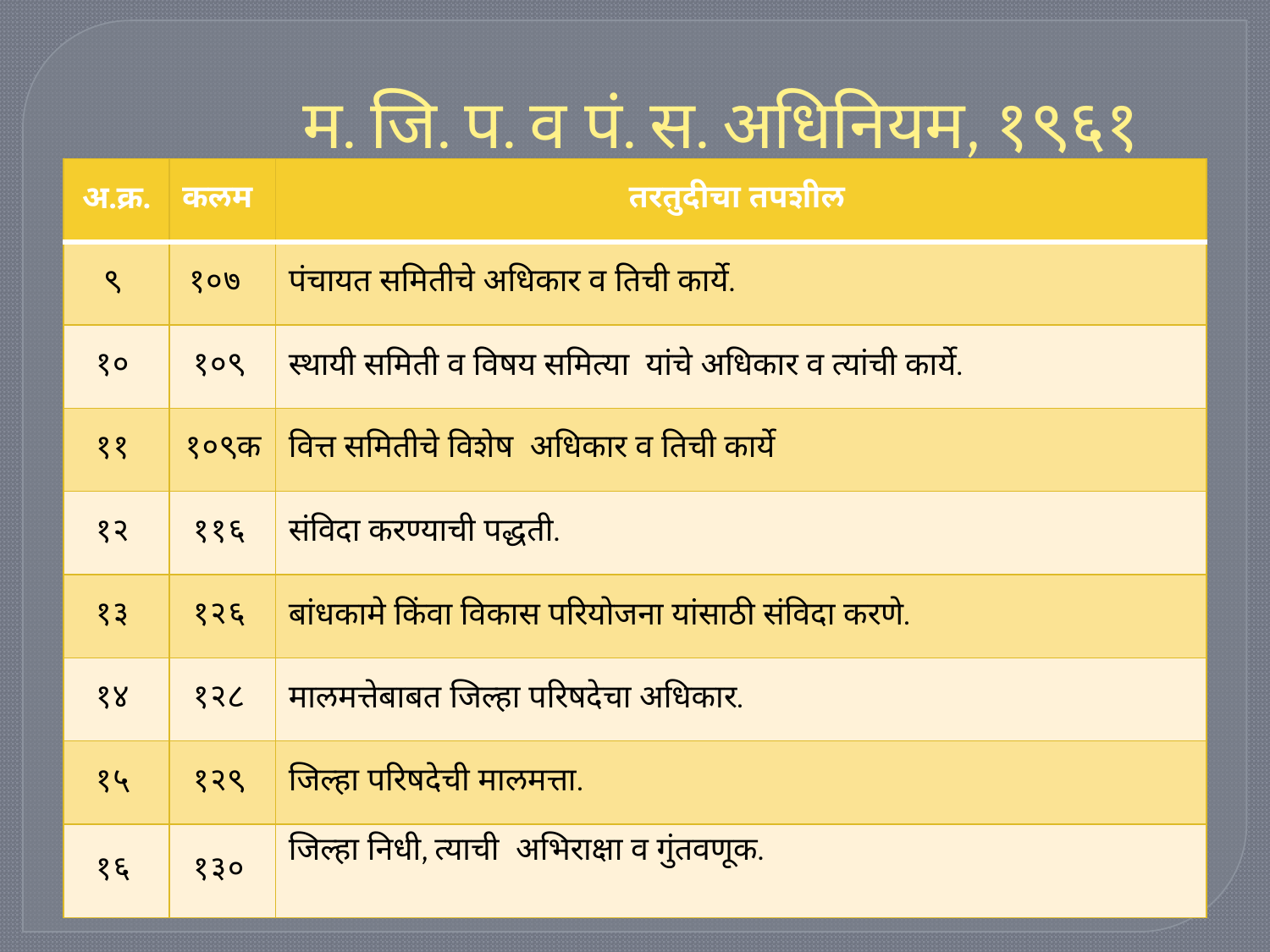

# म. जि. प. व पं. स. अधिनियम, १९६१
| अ.क्र. | कलम | तरतुदीचा तपशील |
| --- | --- | --- |
| ९ | १०७ | पंचायत समितीचे अधिकार व तिची कार्ये. |
| १० | १०९ | स्थायी समिती व विषय समित्या यांचे अधिकार व त्यांची कार्ये. |
| ११ | १०९क | वित्त समितीचे विशेष अधिकार व तिची कार्ये |
| १२ | ११६ | संविदा करण्याची पद्धती. |
| १३ | १२६ | बांधकामे किंवा विकास परियोजना यांसाठी संविदा करणे. |
| १४ | १२८ | मालमत्तेबाबत जिल्हा परिषदेचा अधिकार. |
| १५ | १२९ | जिल्हा परिषदेची मालमत्ता. |
| १६ | १३० | जिल्हा निधी, त्याची अभिराक्षा व गुंतवणूक. |